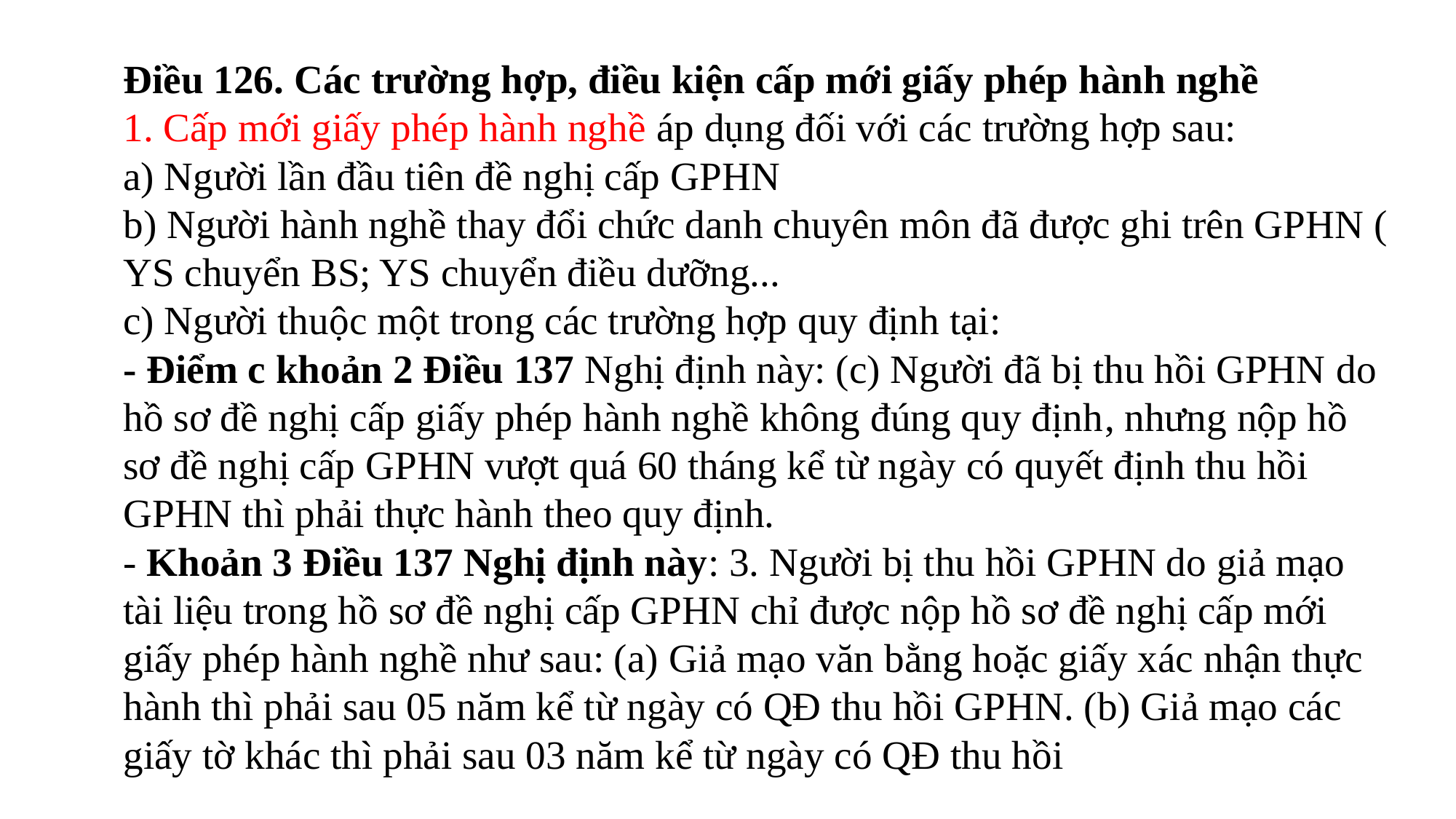

Điều 126. Các trường hợp, điều kiện cấp mới giấy phép hành nghề
1. Cấp mới giấy phép hành nghề áp dụng đối với các trường hợp sau:
a) Người lần đầu tiên đề nghị cấp GPHN
b) Người hành nghề thay đổi chức danh chuyên môn đã được ghi trên GPHN ( YS chuyển BS; YS chuyển điều dưỡng...
c) Người thuộc một trong các trường hợp quy định tại:
- Điểm c khoản 2 Điều 137 Nghị định này: (c) Người đã bị thu hồi GPHN do hồ sơ đề nghị cấp giấy phép hành nghề không đúng quy định, nhưng nộp hồ sơ đề nghị cấp GPHN vượt quá 60 tháng kể từ ngày có quyết định thu hồi GPHN thì phải thực hành theo quy định.
- Khoản 3 Điều 137 Nghị định này: 3. Người bị thu hồi GPHN do giả mạo tài liệu trong hồ sơ đề nghị cấp GPHN chỉ được nộp hồ sơ đề nghị cấp mới giấy phép hành nghề như sau: (a) Giả mạo văn bằng hoặc giấy xác nhận thực hành thì phải sau 05 năm kể từ ngày có QĐ thu hồi GPHN. (b) Giả mạo các giấy tờ khác thì phải sau 03 năm kể từ ngày có QĐ thu hồi